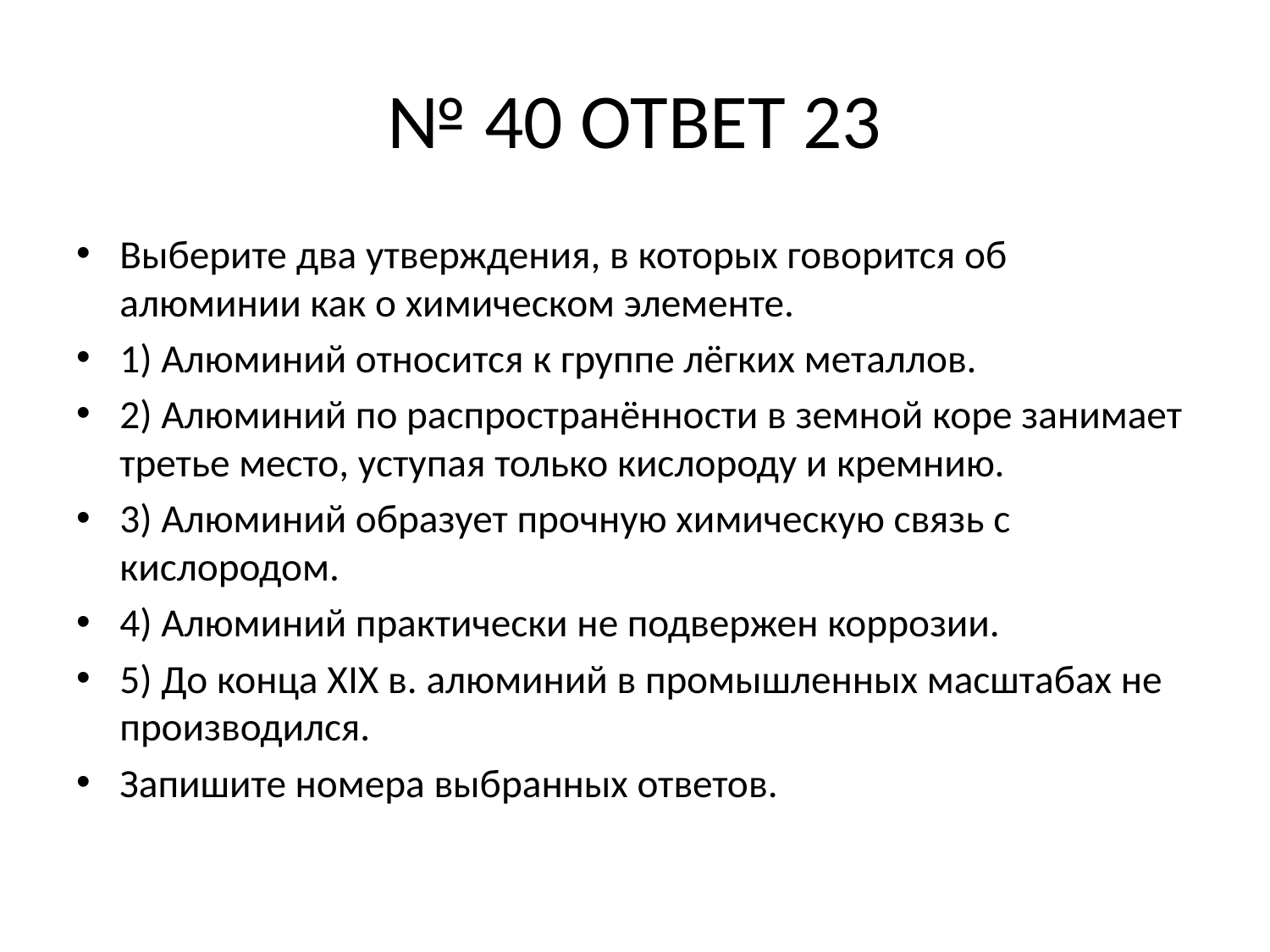

# № 40 ОТВЕТ 23
Выберите два утверждения, в которых говорится об алюминии как о химическом элементе.
1) Алюминий относится к группе лёгких металлов.
2) Алюминий по распространённости в земной коре занимает третье место, уступая только кислороду и кремнию.
3) Алюминий образует прочную химическую связь с кислородом.
4) Алюминий практически не подвержен коррозии.
5) До конца XIX в. алюминий в промышленных масштабах не производился.
Запишите номера выбранных ответов.